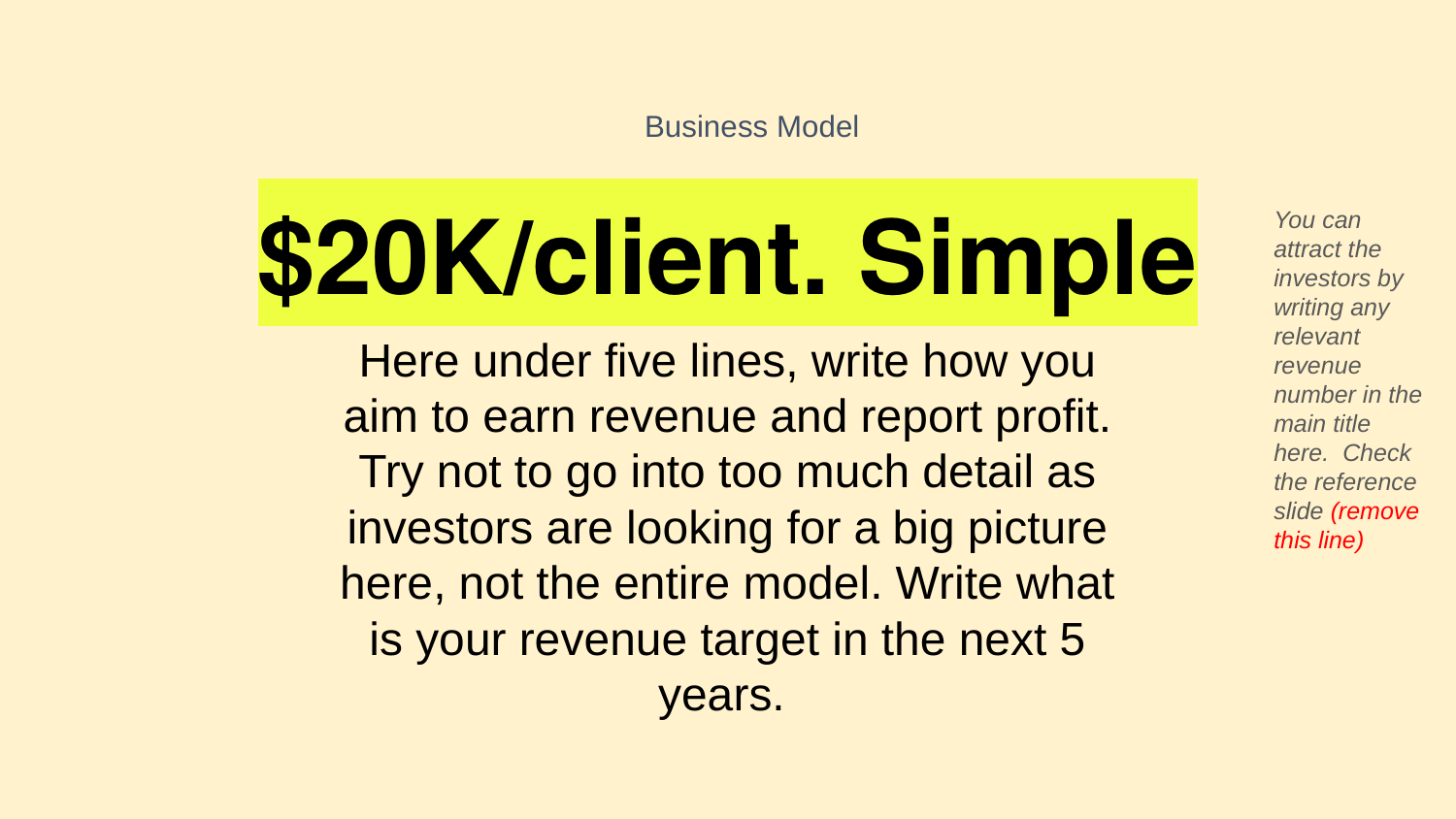

Business Model
$20K/client. Simple
You can attract the investors by writing any relevant revenue number in the main title here.  Check the reference slide (remove this line)
Here under five lines, write how you aim to earn revenue and report profit. Try not to go into too much detail as investors are looking for a big picture here, not the entire model. Write what is your revenue target in the next 5 years.